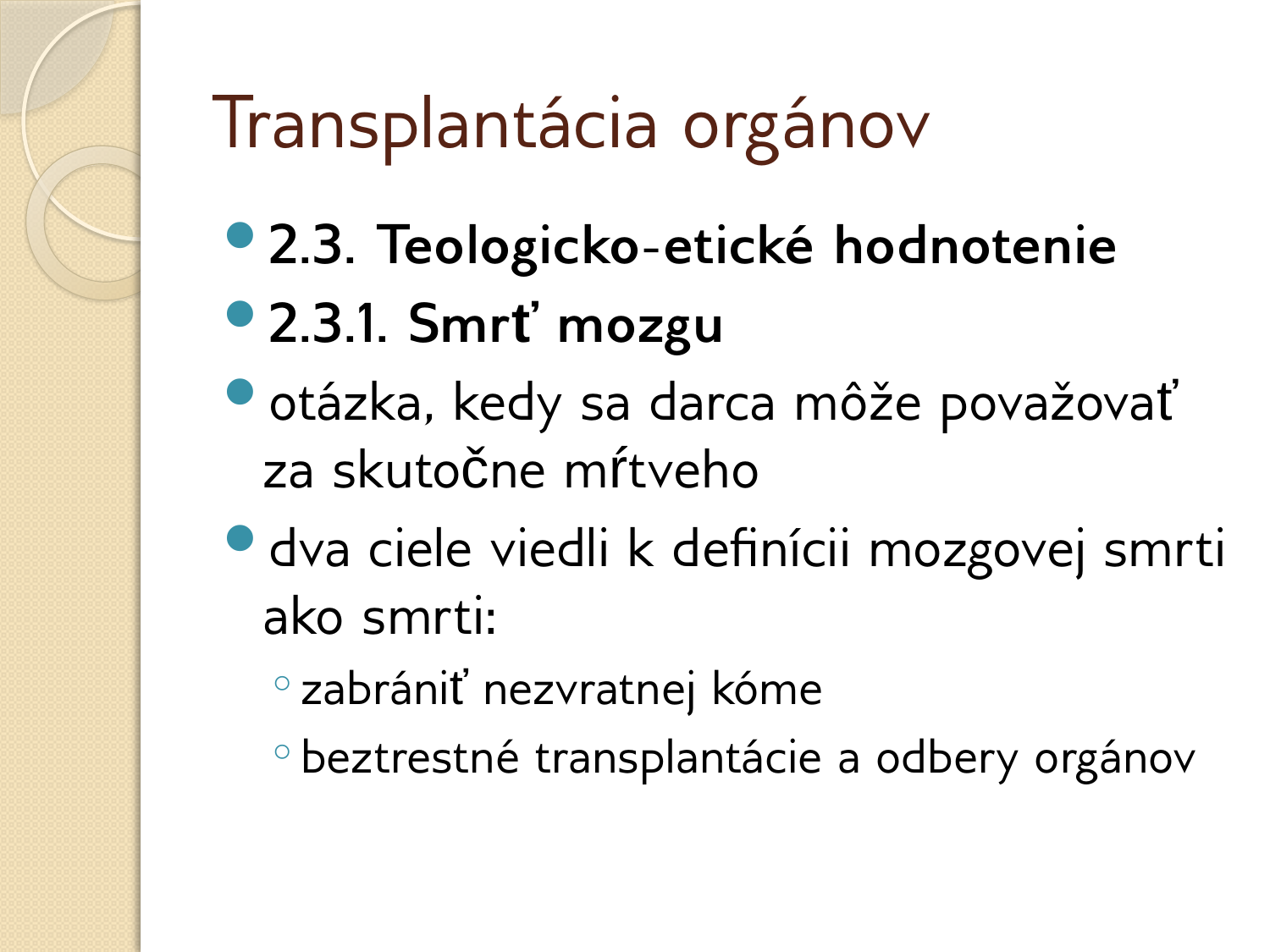

# Transplantácia orgánov
2.3. Teologicko-etické hodnotenie
2.3.1. Smrť mozgu
otázka, kedy sa darca môže považovať za skutočne mŕtveho
dva ciele viedli k definícii mozgovej smrti ako smrti:
zabrániť nezvratnej kóme
beztrestné transplantácie a odbery orgánov